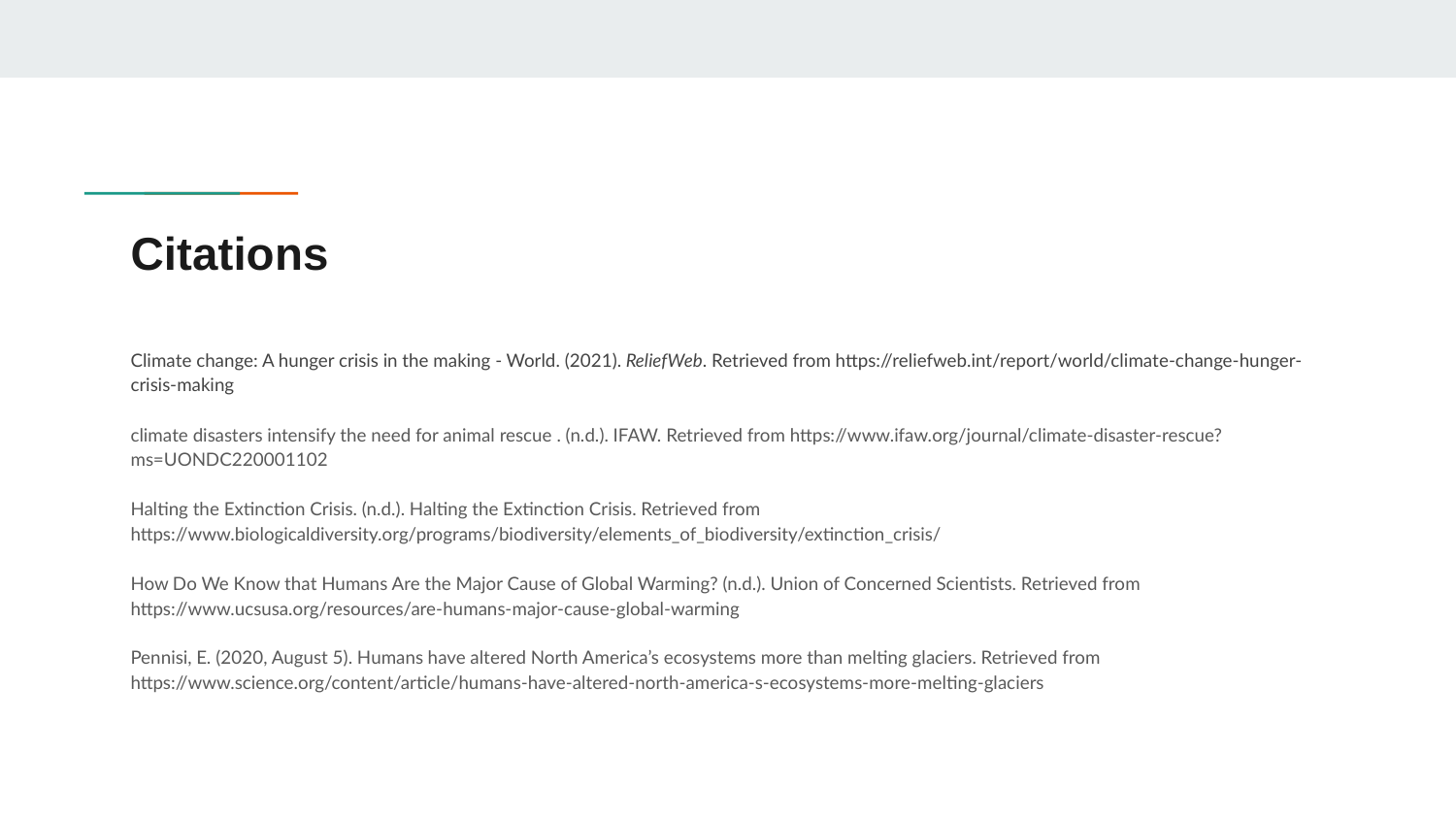

# Citations
Climate change: A hunger crisis in the making - World. (2021). ReliefWeb. Retrieved from https://reliefweb.int/report/world/climate-change-hunger-crisis-making
climate disasters intensify the need for animal rescue . (n.d.). IFAW. Retrieved from https://www.ifaw.org/journal/climate-disaster-rescue?ms=UONDC220001102
Halting the Extinction Crisis. (n.d.). Halting the Extinction Crisis. Retrieved from https://www.biologicaldiversity.org/programs/biodiversity/elements_of_biodiversity/extinction_crisis/
How Do We Know that Humans Are the Major Cause of Global Warming? (n.d.). Union of Concerned Scientists. Retrieved from https://www.ucsusa.org/resources/are-humans-major-cause-global-warming
Pennisi, E. (2020, August 5). Humans have altered North America’s ecosystems more than melting glaciers. Retrieved from https://www.science.org/content/article/humans-have-altered-north-america-s-ecosystems-more-melting-glaciers